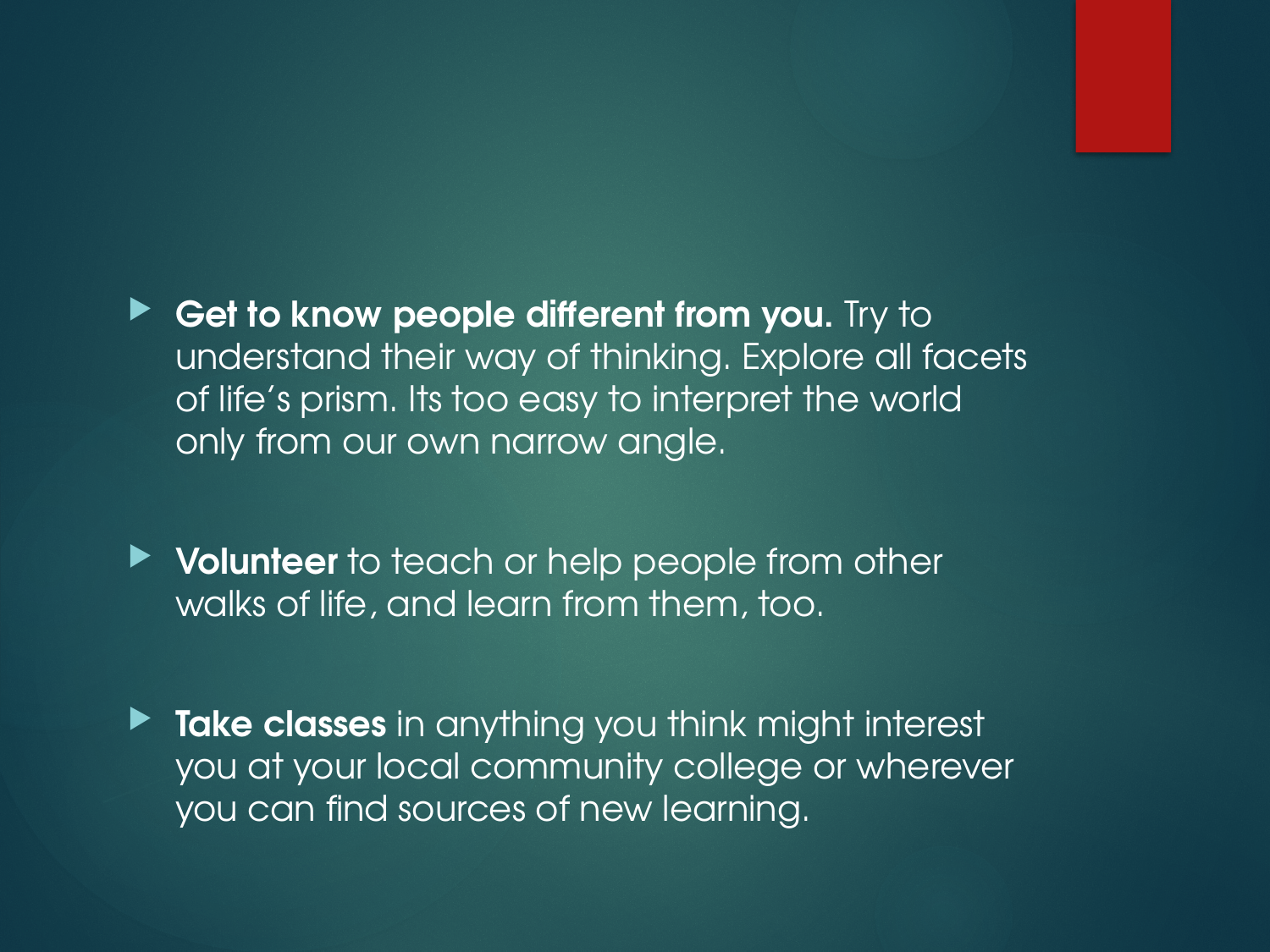

#
Get to know people different from you. Try to understand their way of thinking. Explore all facets of life’s prism. Its too easy to interpret the world only from our own narrow angle.

Volunteer to teach or help people from other walks of life, and learn from them, too.

Take classes in anything you think might interest you at your local community college or wherever you can find sources of new learning.